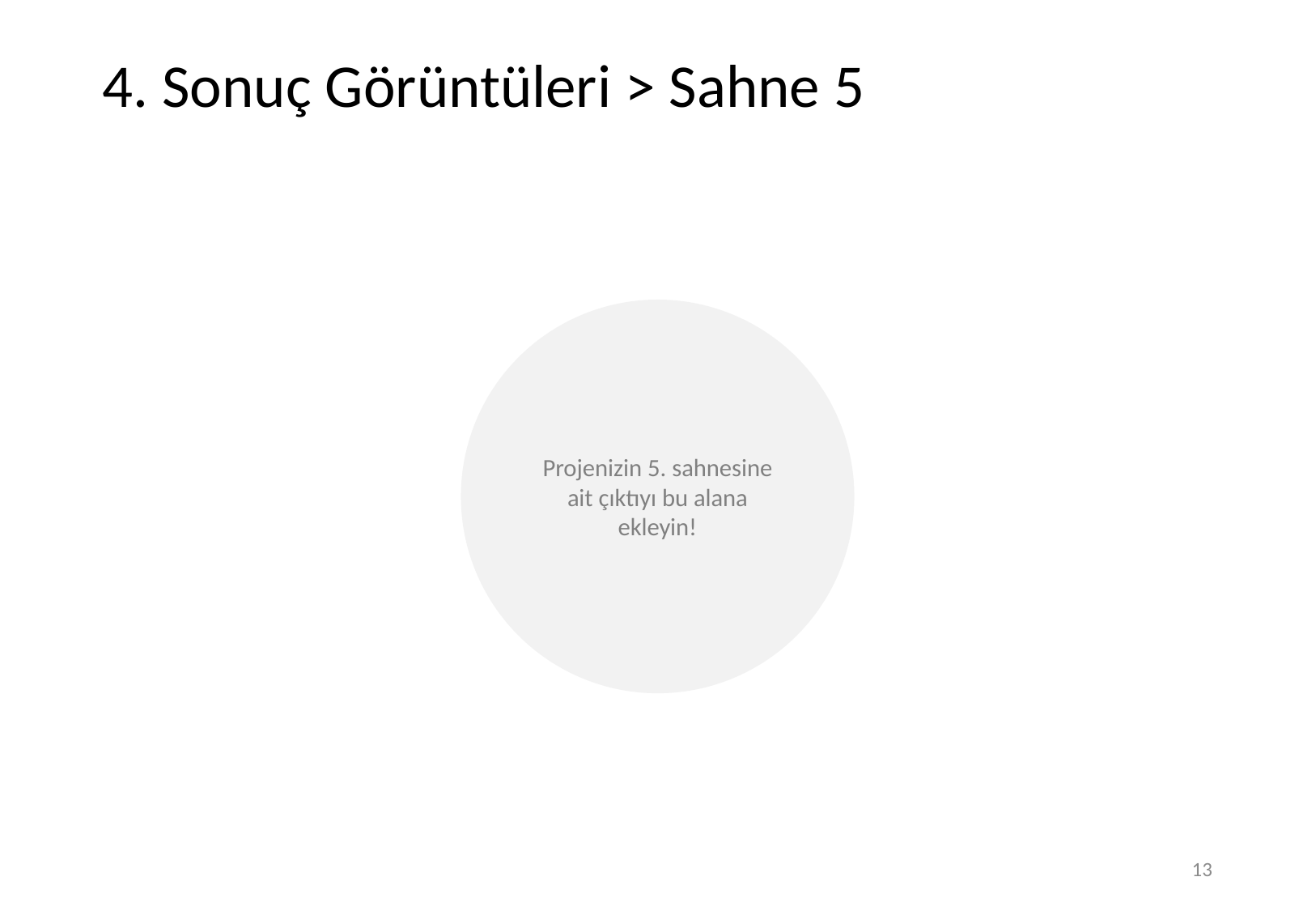

# 4. Sonuç Görüntüleri > Sahne 5
Projenizin 5. sahnesine ait çıktıyı bu alana ekleyin!
13